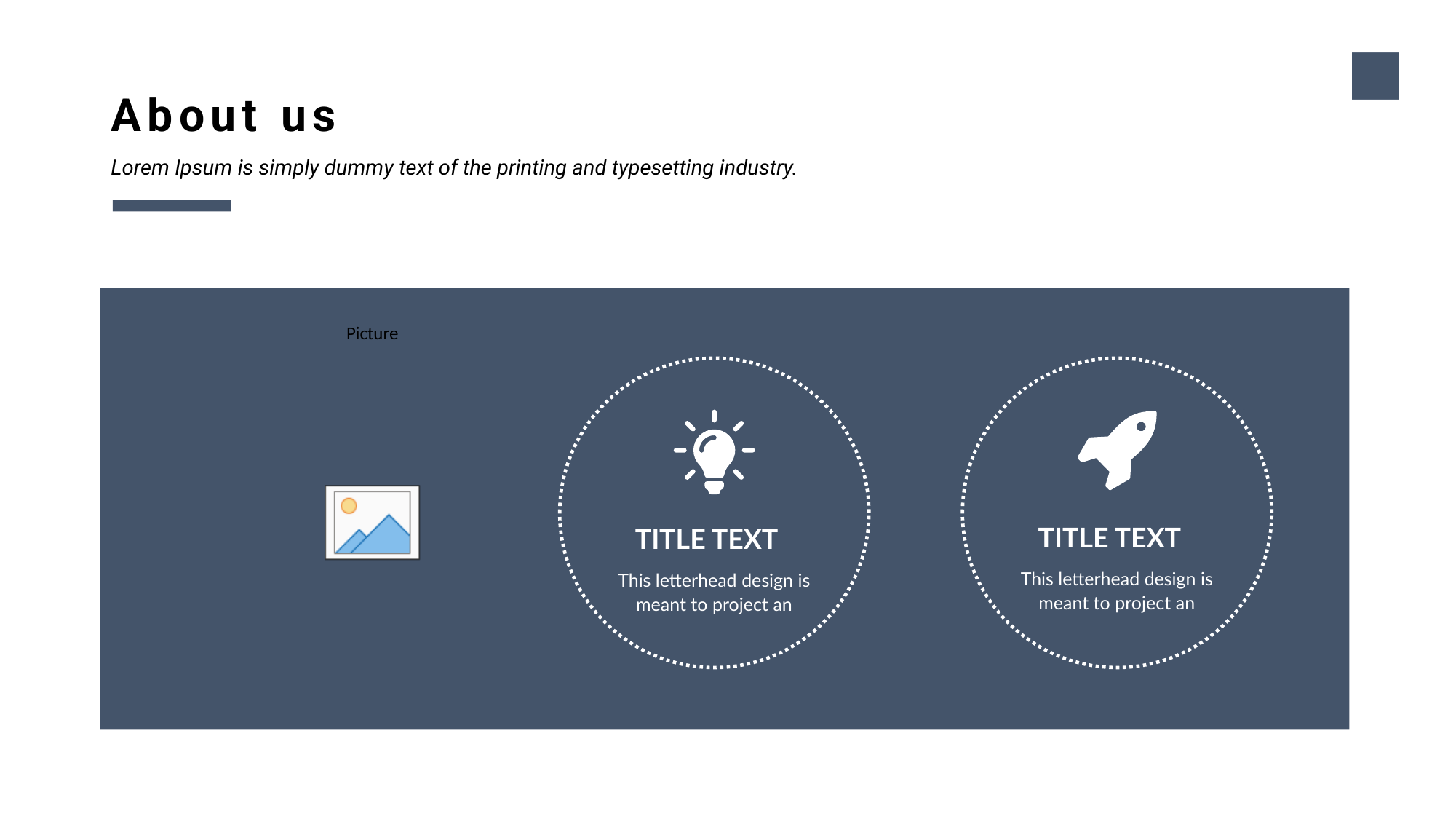

4
About us
Lorem Ipsum is simply dummy text of the printing and typesetting industry.

TITLE TEXT
This letterhead design is meant to project an

TITLE TEXT
This letterhead design is meant to project an